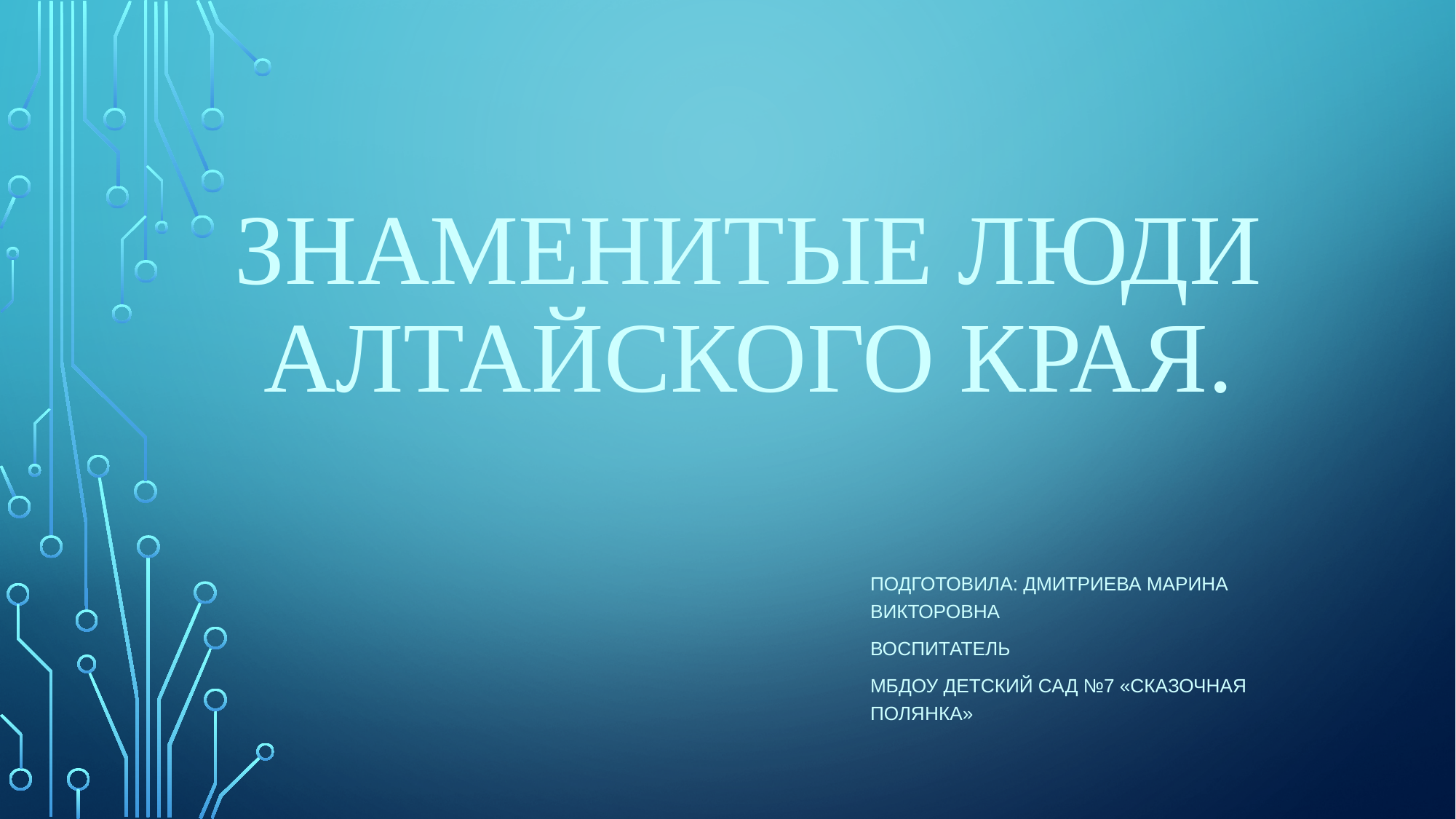

# Знаменитые люди Алтайского края.
Подготовила: Дмитриева Марина Викторовна
Воспитатель
МБДОУ детский сад №7 «Сказочная полянка»